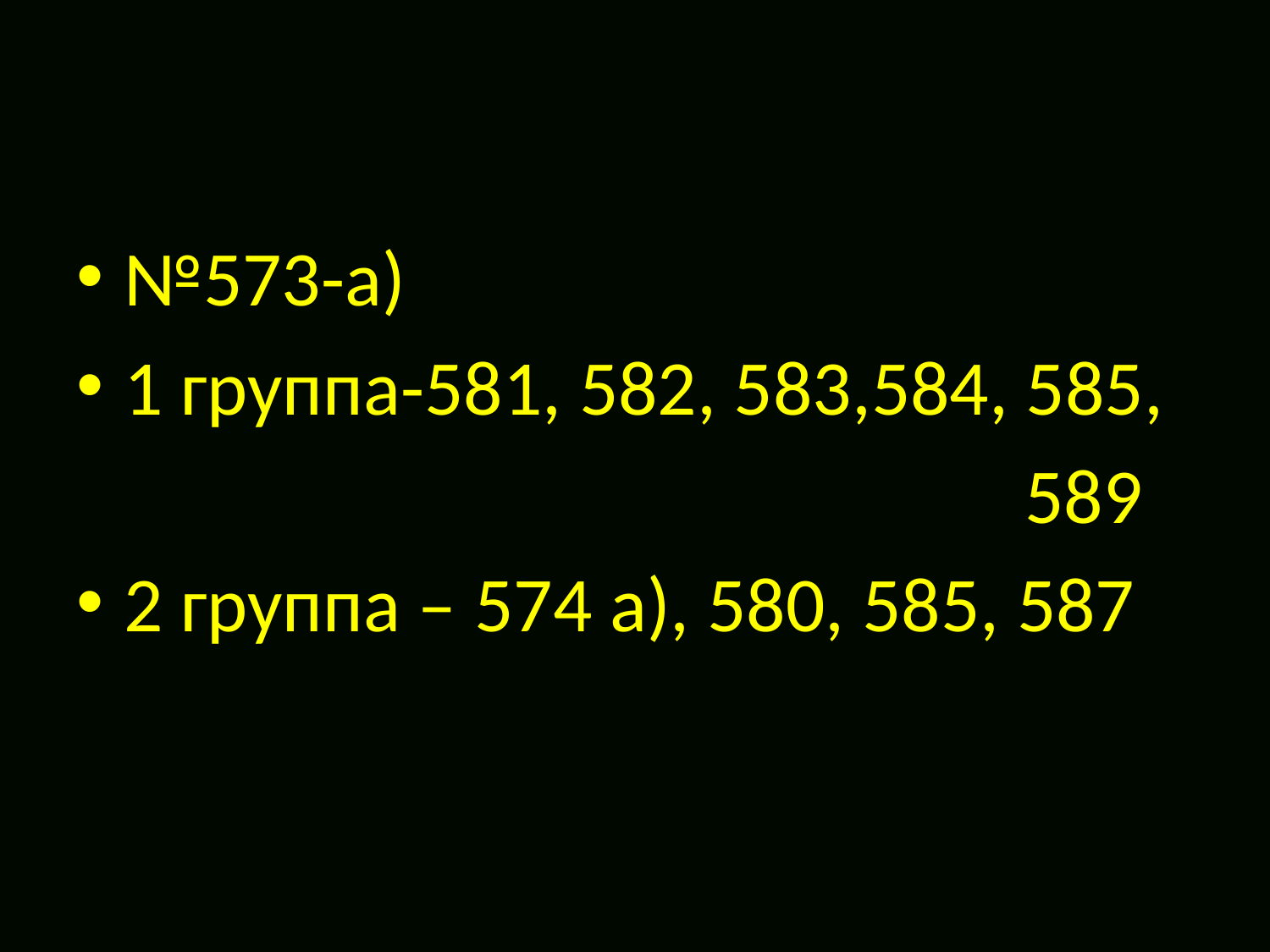

#
№573-а)
1 группа-581, 582, 583,584, 585,
                                                      589
2 группа – 574 а), 580, 585, 587